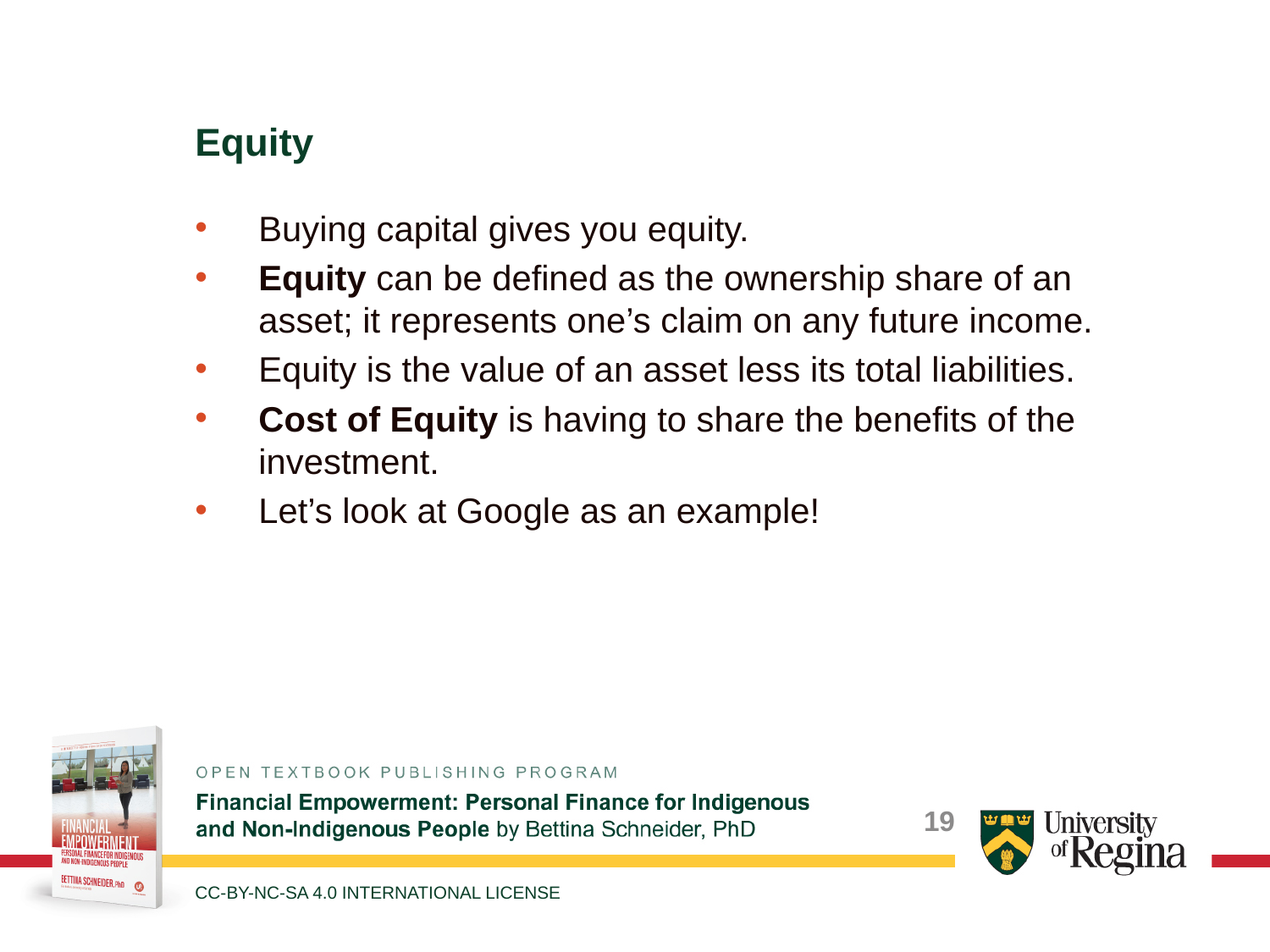

Equity
Buying capital gives you equity.
Equity can be defined as the ownership share of an asset; it represents one’s claim on any future income.
Equity is the value of an asset less its total liabilities.
Cost of Equity is having to share the benefits of the investment.
Let’s look at Google as an example!

CC-BY-NC-SA 4.0 INTERNATIONAL LICENSE